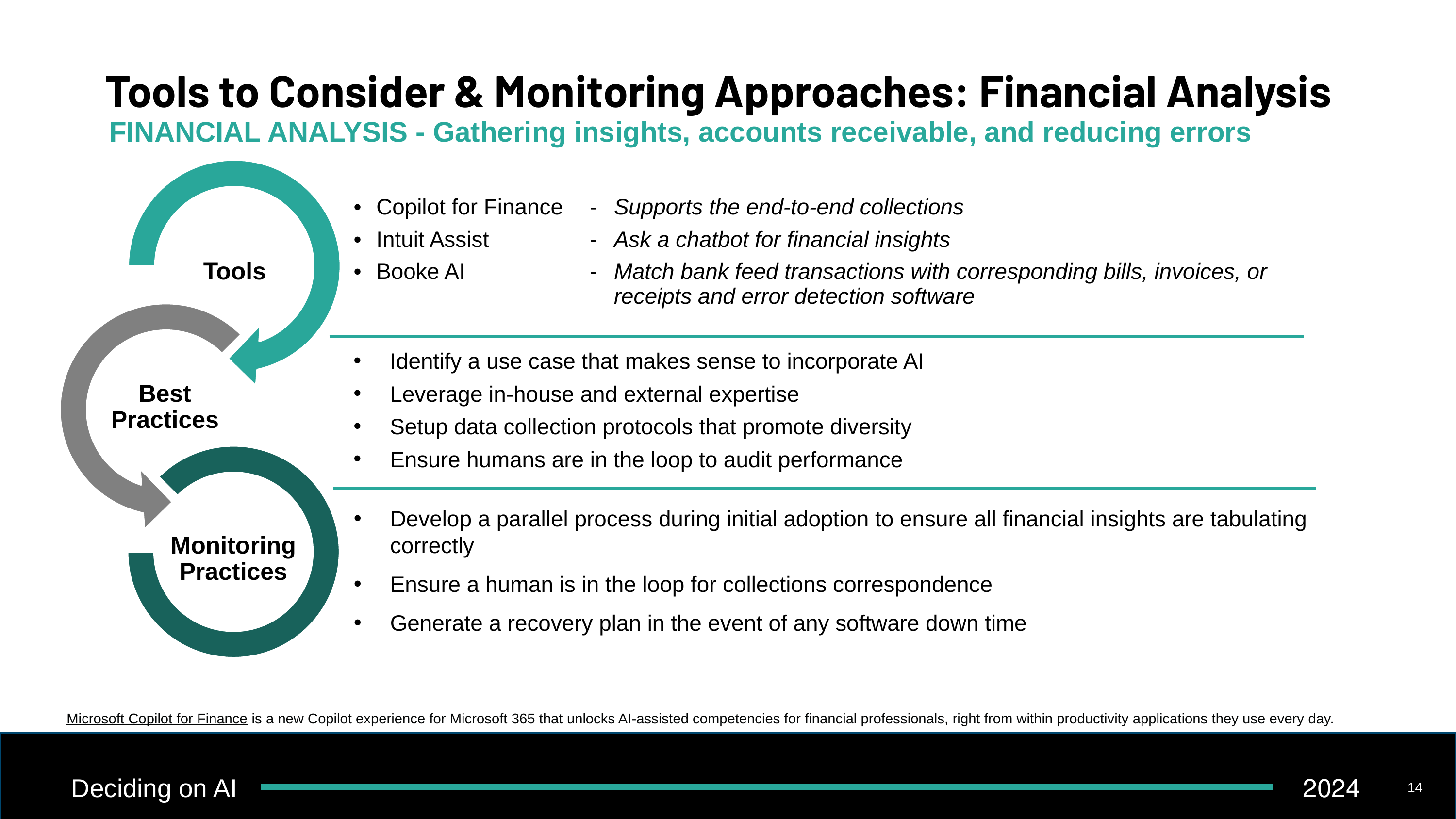

# Tools to Consider & Monitoring Approaches: Financial Analysis
FINANCIAL ANALYSIS - Gathering insights, accounts receivable, and reducing errors

| Copilot for Finance | - | Supports the end-to-end collections |
| --- | --- | --- |
| Intuit Assist | - | Ask a chatbot for financial insights |
| Booke AI | - | Match bank feed transactions with corresponding bills, invoices, or receipts and error detection software |
Tools

Identify a use case that makes sense to incorporate AI
Leverage in-house and external expertise
Setup data collection protocols that promote diversity
Ensure humans are in the loop to audit performance
Best Practices

Develop a parallel process during initial adoption to ensure all financial insights are tabulating correctly
Ensure a human is in the loop for collections correspondence
Generate a recovery plan in the event of any software down time
Monitoring Practices
Microsoft Copilot for Finance is a new Copilot experience for Microsoft 365 that unlocks AI-assisted competencies for financial professionals, right from within productivity applications they use every day.